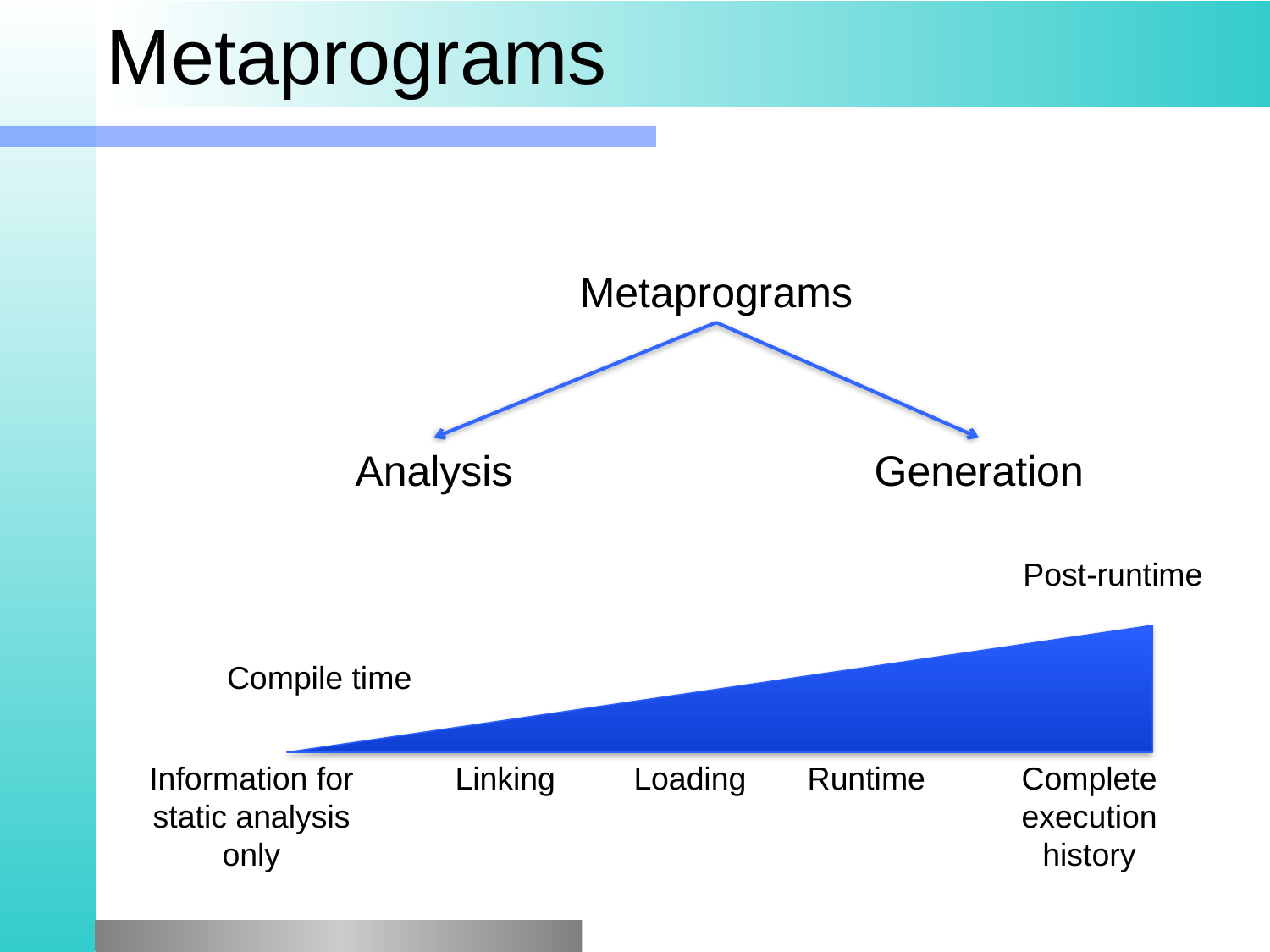

# Metaprograms
Metaprograms
Analysis
Generation
Post-runtime

Compile time
Linking
Loading
Runtime
Complete execution history
Information for static analysis only